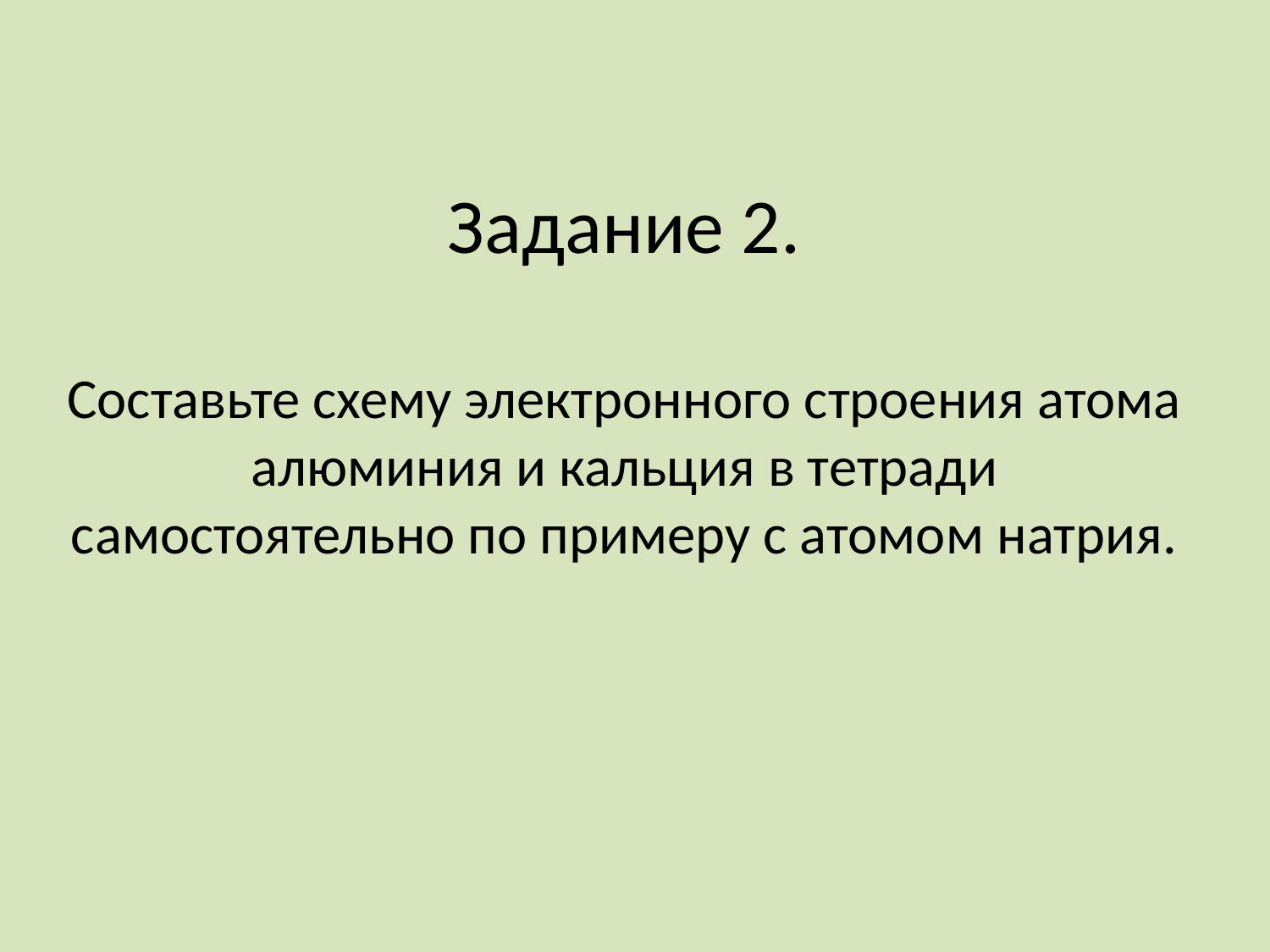

# Задание 2. Составьте схему электронного строения атома алюминия и кальция в тетради самостоятельно по примеру с атомом натрия.